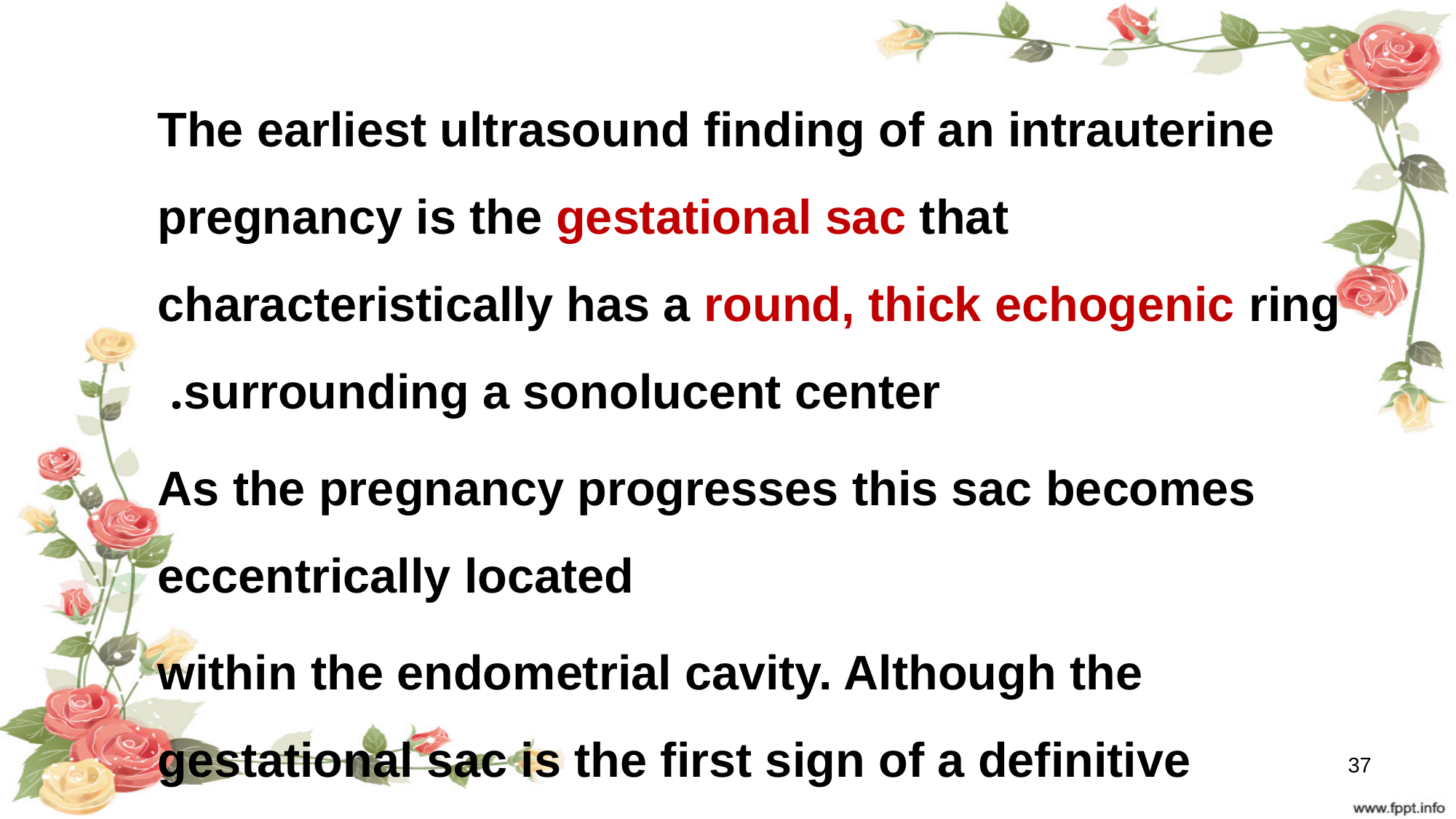

The earliest ultrasound finding of an intrauterine pregnancy is the gestational sac that characteristically has a round, thick echogenic ring surrounding a sonolucent center.
As the pregnancy progresses this sac becomes eccentrically located
within the endometrial cavity. Although the gestational sac is the first sign of a definitive intrauterine pregnancy it can be mimicked by an intrauterine fluid collection called a pseudogestational sac.

37